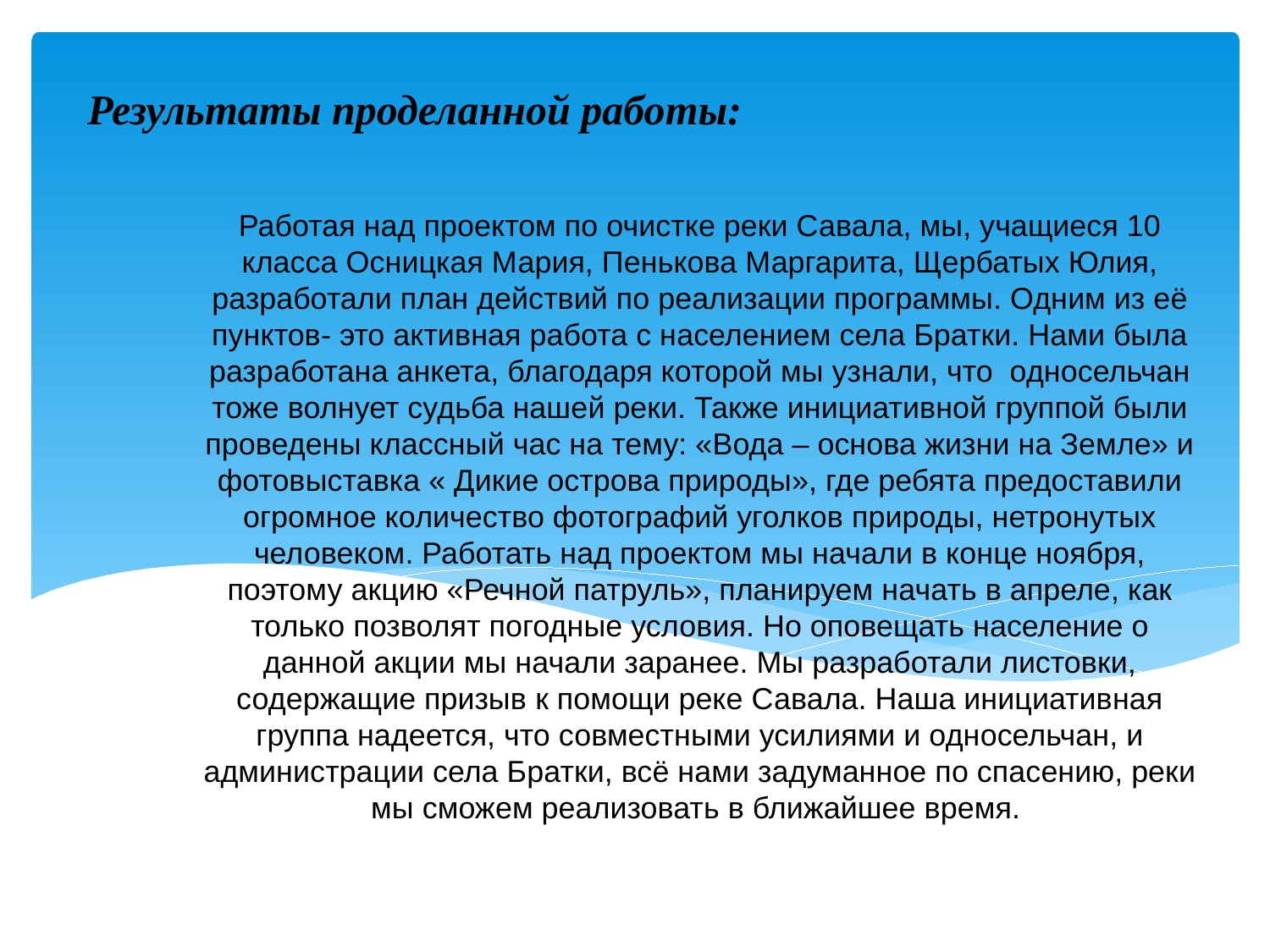

Результаты проделанной работы:

Работая над проектом по очистке реки Савала, мы, учащиеся 10 класса Осницкая Мария, Пенькова Маргарита, Щербатых Юлия, разработали план действий по реализации программы. Одним из её пунктов- это активная работа с населением села Братки. Нами была разработана анкета, благодаря которой мы узнали, что  односельчан тоже волнует судьба нашей реки. Также инициативной группой были проведены классный час на тему: «Вода – основа жизни на Земле» и фотовыставка « Дикие острова природы», где ребята предоставили огромное количество фотографий уголков природы, нетронутых человеком. Работать над проектом мы начали в конце ноября, поэтому акцию «Речной патруль», планируем начать в апреле, как только позволят погодные условия. Но оповещать население о данной акции мы начали заранее. Мы разработали листовки, содержащие призыв к помощи реке Савала. Наша инициативная группа надеется, что совместными усилиями и односельчан, и администрации села Братки, всё нами задуманное по спасению, реки мы сможем реализовать в ближайшее время.

#